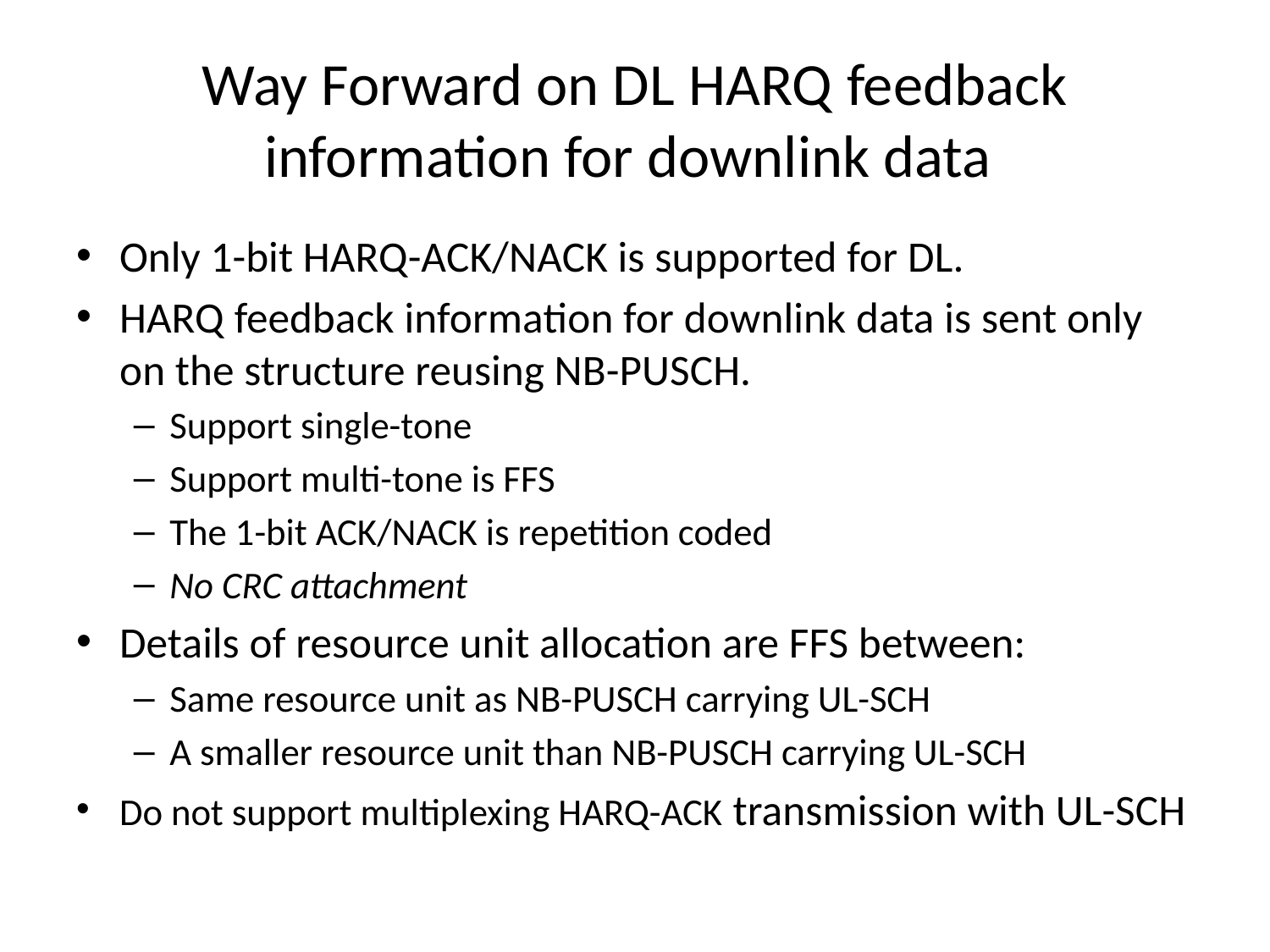

# Way Forward on DL HARQ feedback information for downlink data
Only 1-bit HARQ-ACK/NACK is supported for DL.
HARQ feedback information for downlink data is sent only on the structure reusing NB-PUSCH.
Support single-tone
Support multi-tone is FFS
The 1-bit ACK/NACK is repetition coded
No CRC attachment
Details of resource unit allocation are FFS between:
Same resource unit as NB-PUSCH carrying UL-SCH
A smaller resource unit than NB-PUSCH carrying UL-SCH
Do not support multiplexing HARQ-ACK transmission with UL-SCH